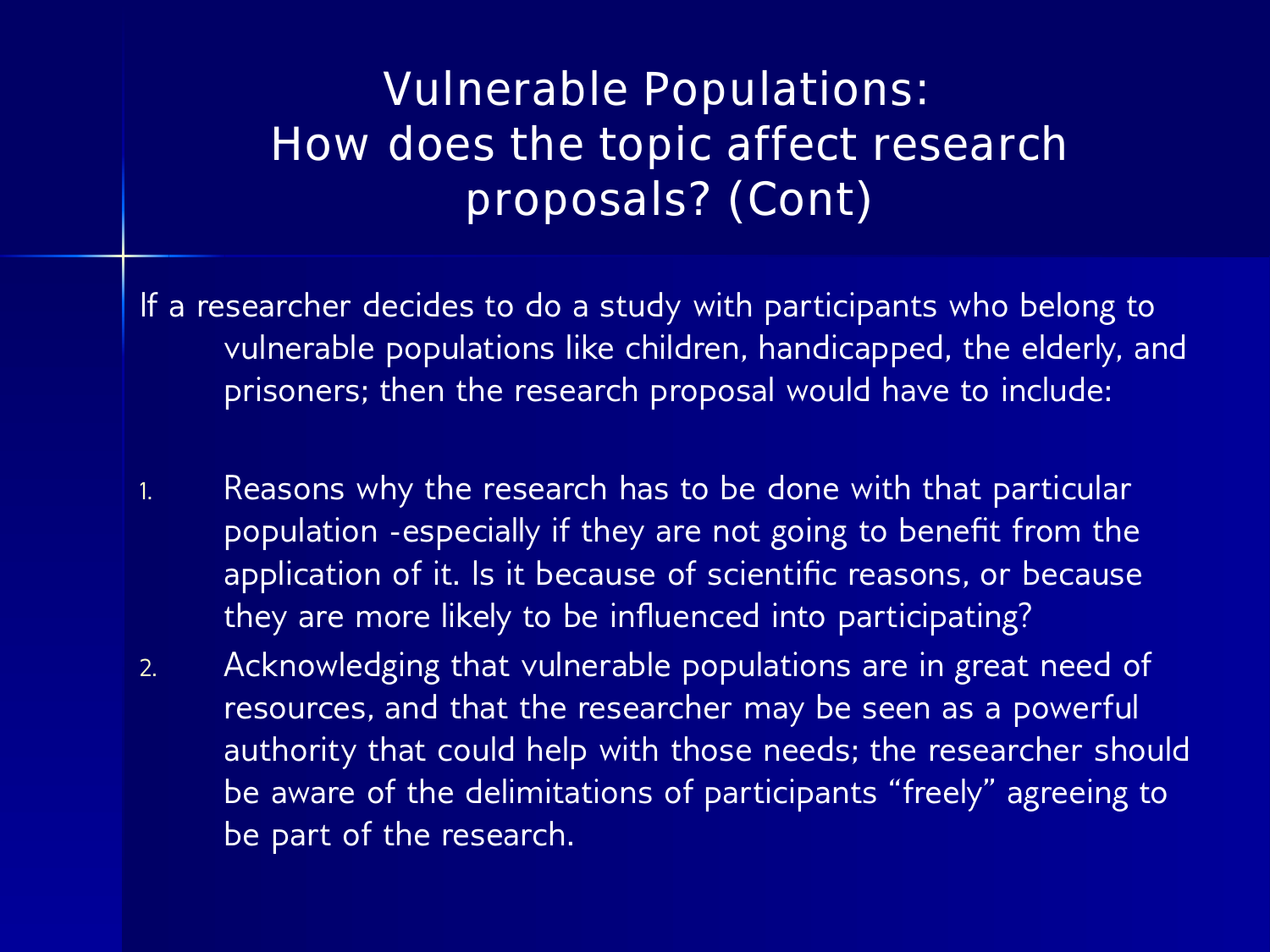

Vulnerable Populations:  
How does the topic affect research proposals? (Cont)
If a researcher decides to do a study with participants who belong to vulnerable populations like children, handicapped, the elderly, and prisoners; then the research proposal would have to include:

Reasons why the research has to be done with that particular population -especially if they are not going to benefit from the application of it. Is it because of scientific reasons, or because they are more likely to be influenced into participating?
Acknowledging that vulnerable populations are in great need of resources, and that the researcher may be seen as a powerful authority that could help with those needs; the researcher should be aware of the delimitations of participants “freely” agreeing to be part of the research.